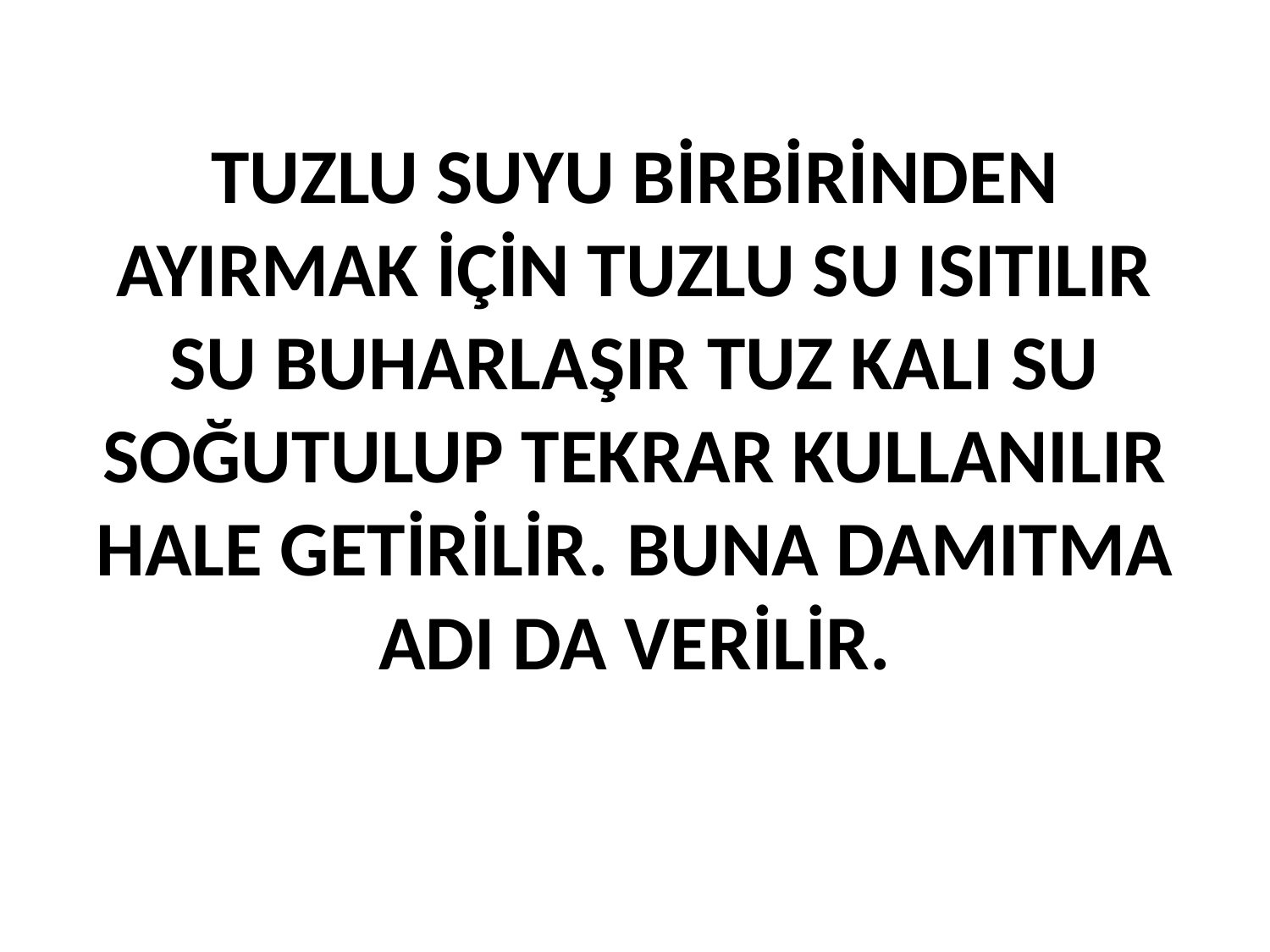

# TUZLU SUYU BİRBİRİNDEN AYIRMAK İÇİN TUZLU SU ISITILIR SU BUHARLAŞIR TUZ KALI SU SOĞUTULUP TEKRAR KULLANILIR HALE GETİRİLİR. BUNA DAMITMA ADI DA VERİLİR.